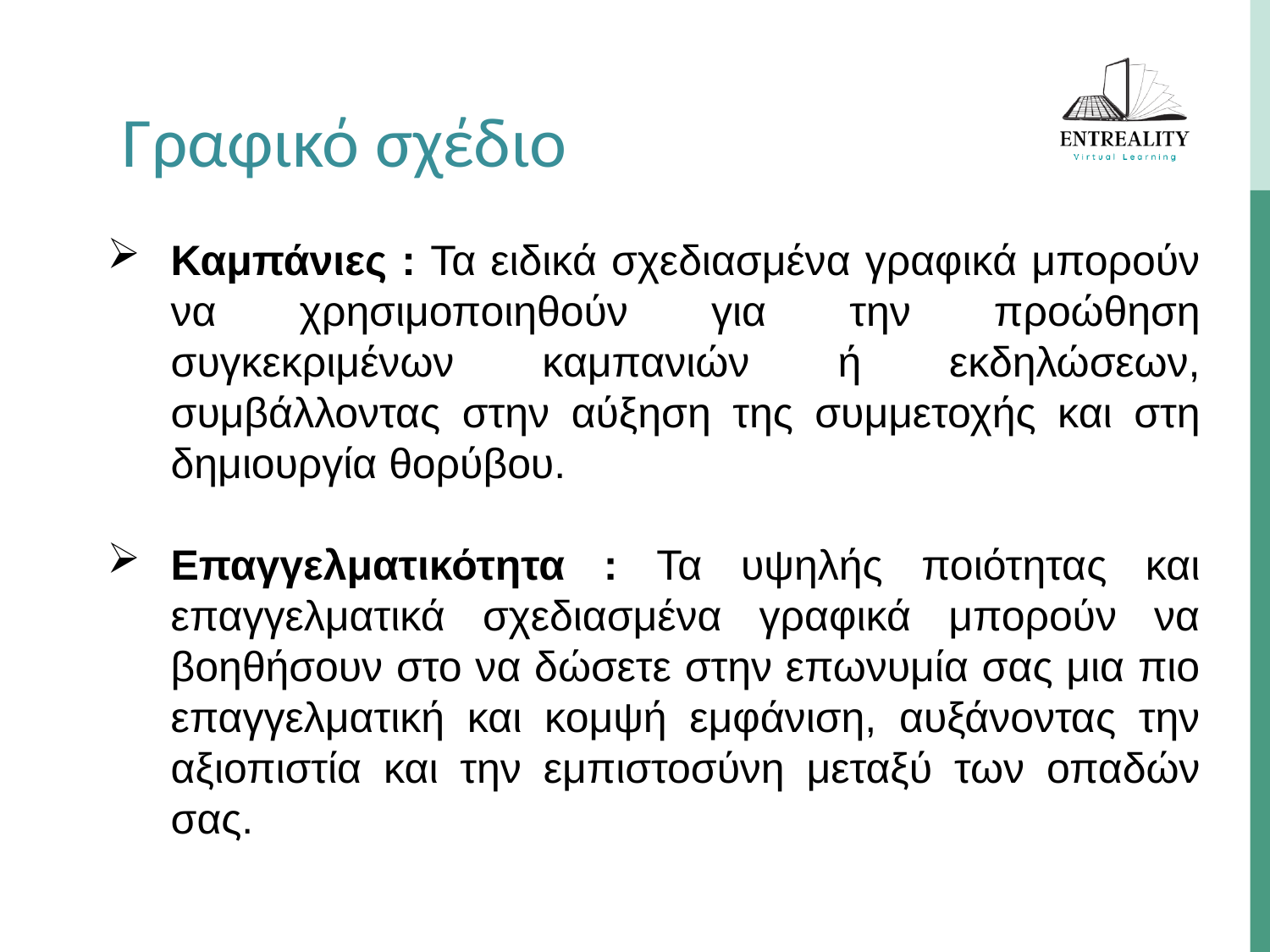

Γραφικό σχέδιο
Καμπάνιες : Τα ειδικά σχεδιασμένα γραφικά μπορούν να χρησιμοποιηθούν για την προώθηση συγκεκριμένων καμπανιών ή εκδηλώσεων, συμβάλλοντας στην αύξηση της συμμετοχής και στη δημιουργία θορύβου.

Επαγγελματικότητα : Τα υψηλής ποιότητας και επαγγελματικά σχεδιασμένα γραφικά μπορούν να βοηθήσουν στο να δώσετε στην επωνυμία σας μια πιο επαγγελματική και κομψή εμφάνιση, αυξάνοντας την αξιοπιστία και την εμπιστοσύνη μεταξύ των οπαδών σας.